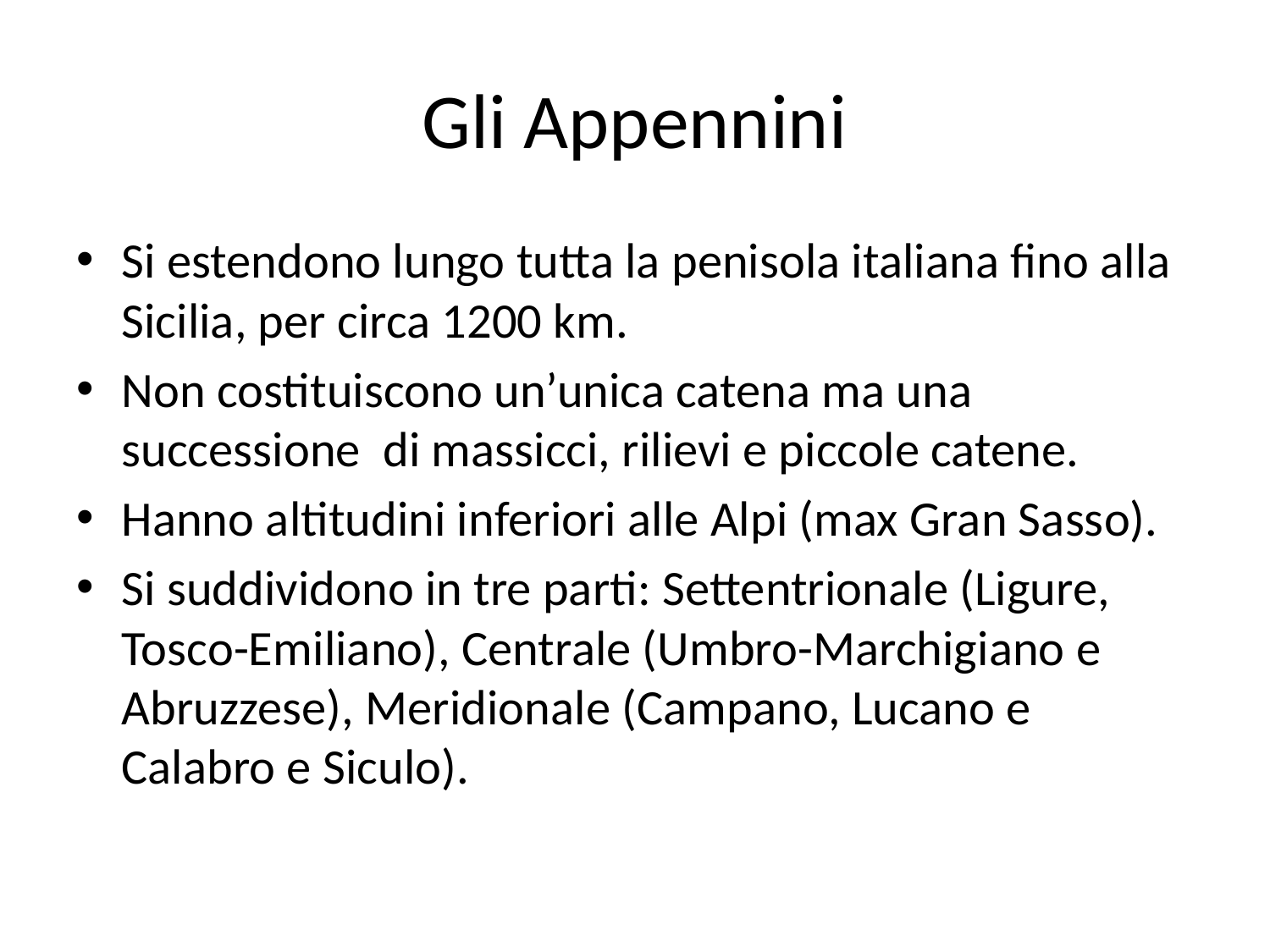

# Gli Appennini
Si estendono lungo tutta la penisola italiana fino alla Sicilia, per circa 1200 km.
Non costituiscono un’unica catena ma una successione  di massicci, rilievi e piccole catene.
Hanno altitudini inferiori alle Alpi (max Gran Sasso).
Si suddividono in tre parti: Settentrionale (Ligure, Tosco-Emiliano), Centrale (Umbro-Marchigiano e Abruzzese), Meridionale (Campano, Lucano e Calabro e Siculo).